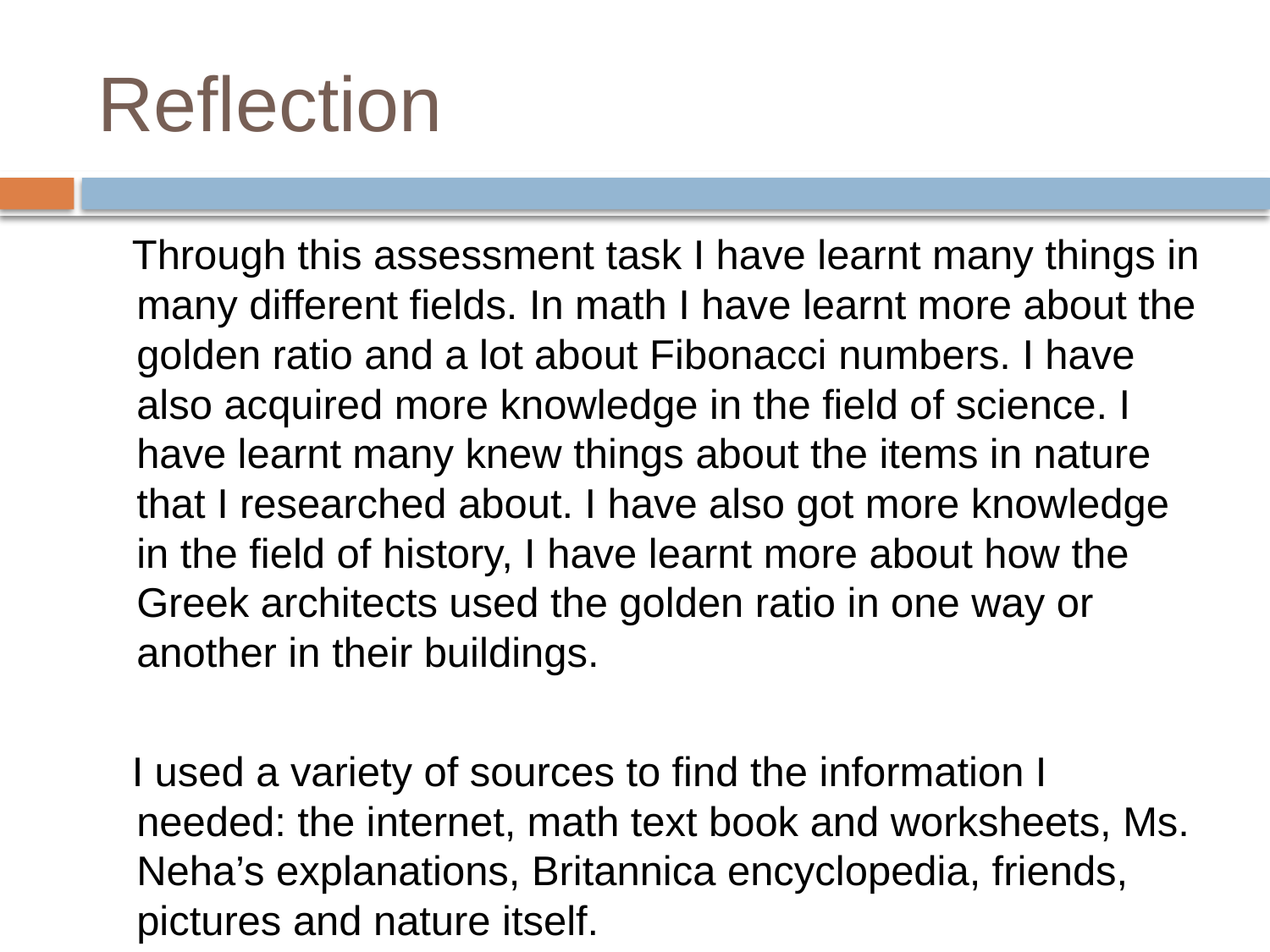

# Reflection
   Through this assessment task I have learnt many things in many different fields. In math I have learnt more about the golden ratio and a lot about Fibonacci numbers. I have also acquired more knowledge in the field of science. I have learnt many knew things about the items in nature that I researched about. I have also got more knowledge in the field of history, I have learnt more about how the Greek architects used the golden ratio in one way or another in their buildings.

   I used a variety of sources to find the information I needed: the internet, math text book and worksheets, Ms. Neha’s explanations, Britannica encyclopedia, friends,  pictures and nature itself.